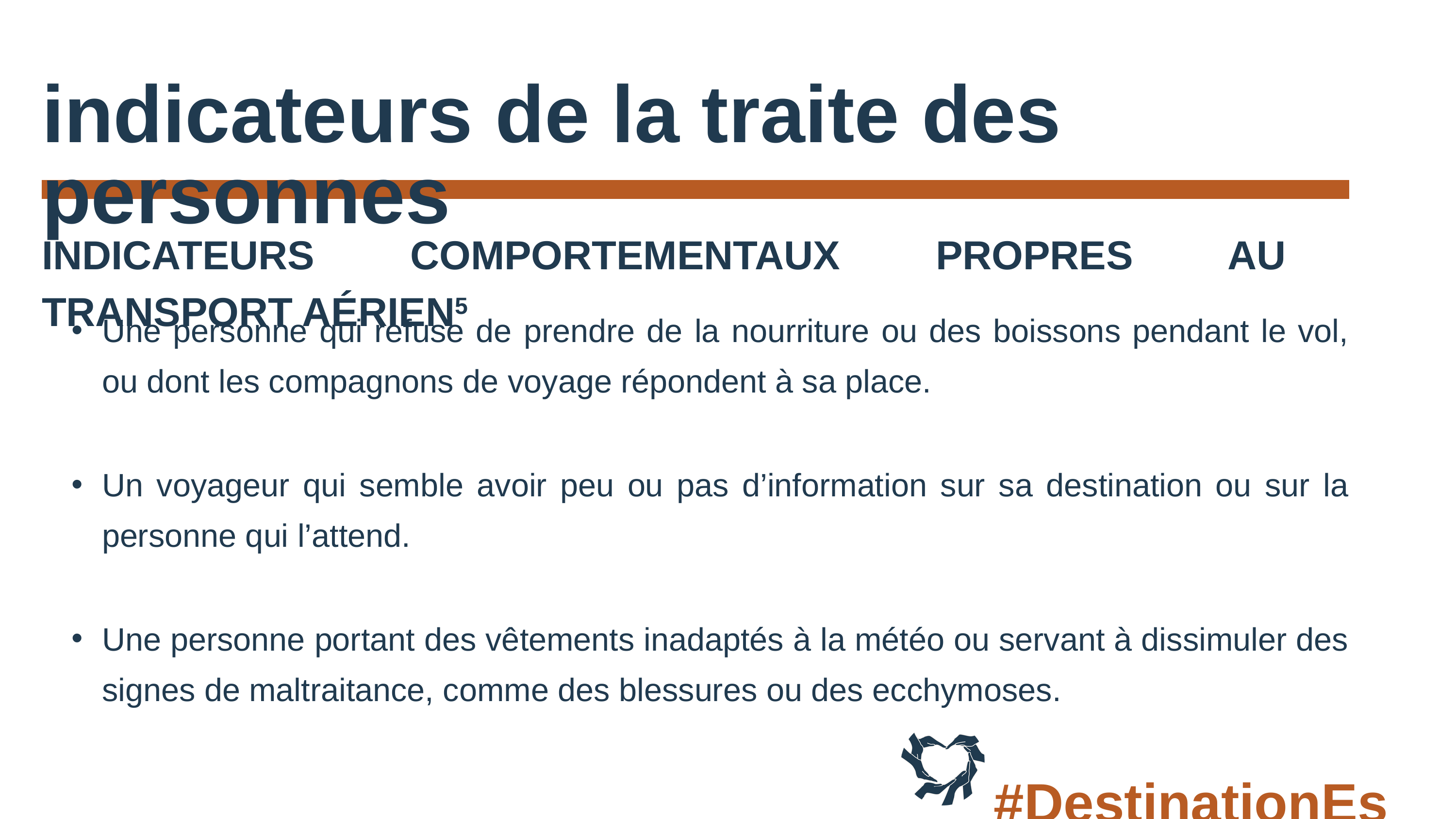

indicateurs de la traite des personnes

INDICATEURS COMPORTEMENTAUX PROPRES AU TRANSPORT AÉRIEN5
Une personne qui refuse de prendre de la nourriture ou des boissons pendant le vol, ou dont les compagnons de voyage répondent à sa place.

Un voyageur qui semble avoir peu ou pas d’information sur sa destination ou sur la personne qui l’attend.

Une personne portant des vêtements inadaptés à la météo ou servant à dissimuler des signes de maltraitance, comme des blessures ou des ecchymoses.

#DestinationEspoir